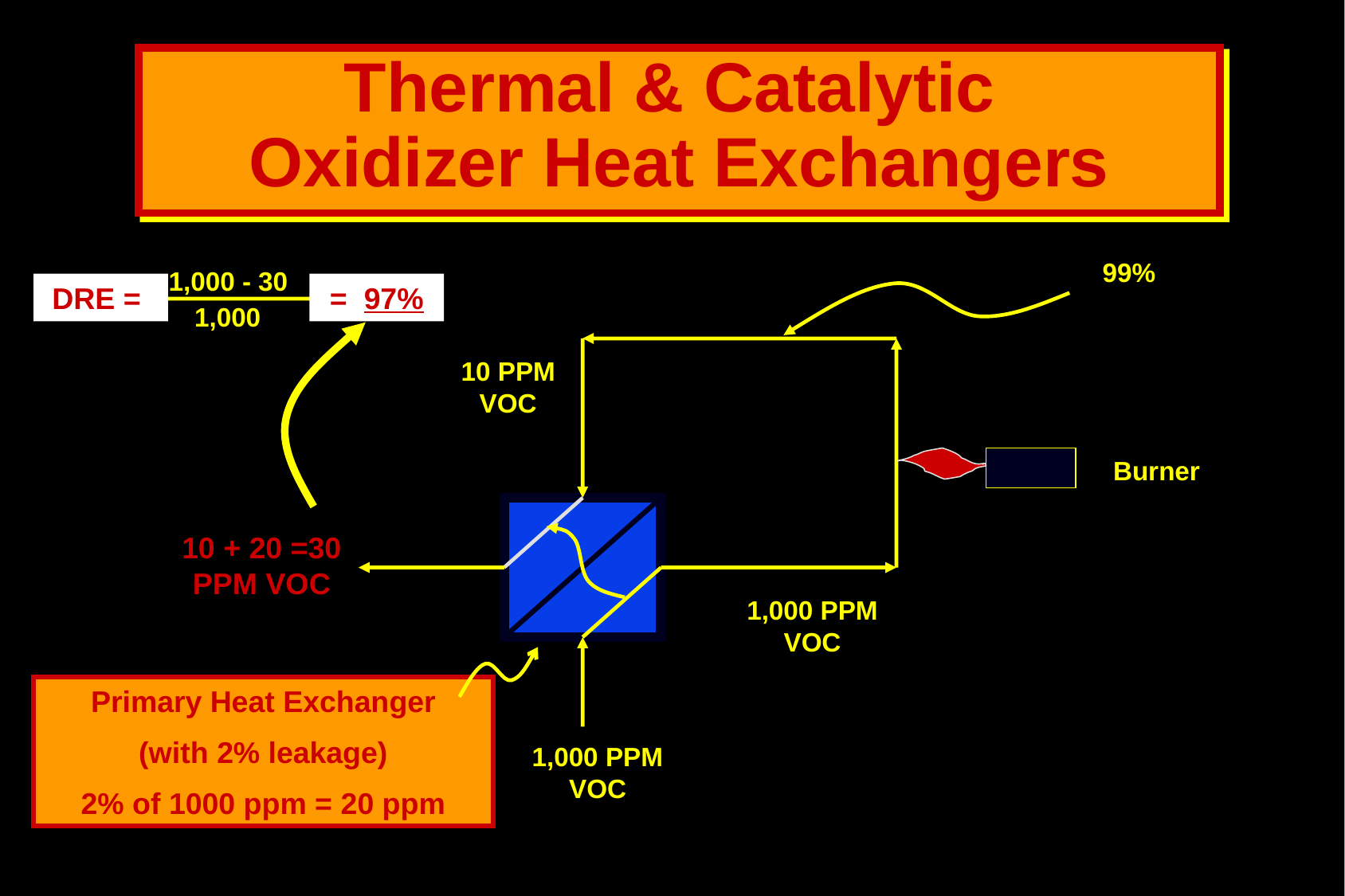

Thermal & Catalytic
Oxidizer Heat Exchangers
99%
1,000 - 30
  1,000

DRE =
=  97%

10 PPM
VOC

Burner

10 + 20 =30 PPM VOC

1,000 PPM
VOC

Primary Heat Exchanger
(with 2% leakage)
2% of 1000 ppm = 20 ppm
1,000 PPM
VOC